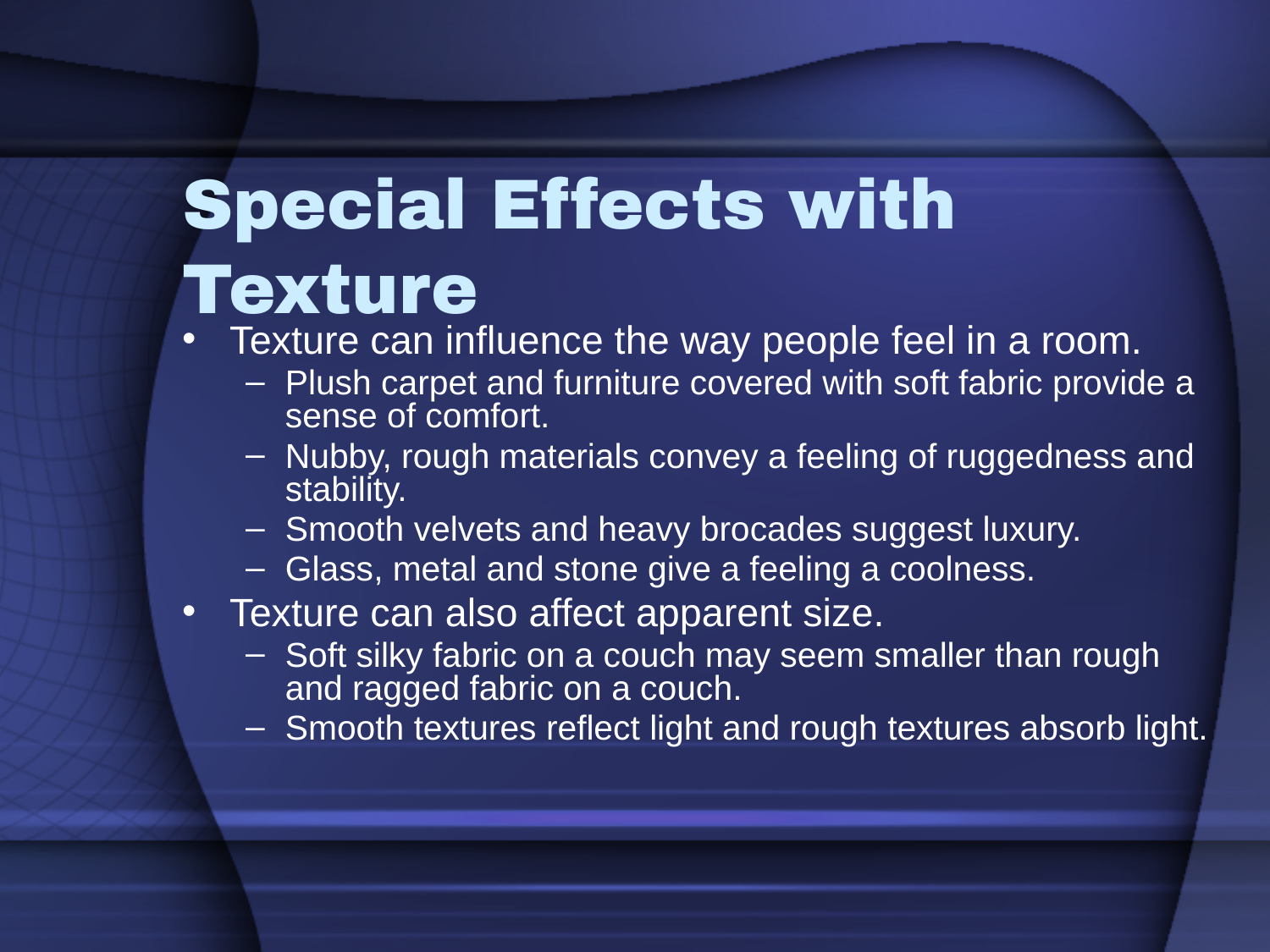

# Special Effects with Texture
Texture can influence the way people feel in a room.
Plush carpet and furniture covered with soft fabric provide a sense of comfort.
Nubby, rough materials convey a feeling of ruggedness and stability.
Smooth velvets and heavy brocades suggest luxury.
Glass, metal and stone give a feeling a coolness.
Texture can also affect apparent size.
Soft silky fabric on a couch may seem smaller than rough and ragged fabric on a couch.
Smooth textures reflect light and rough textures absorb light.